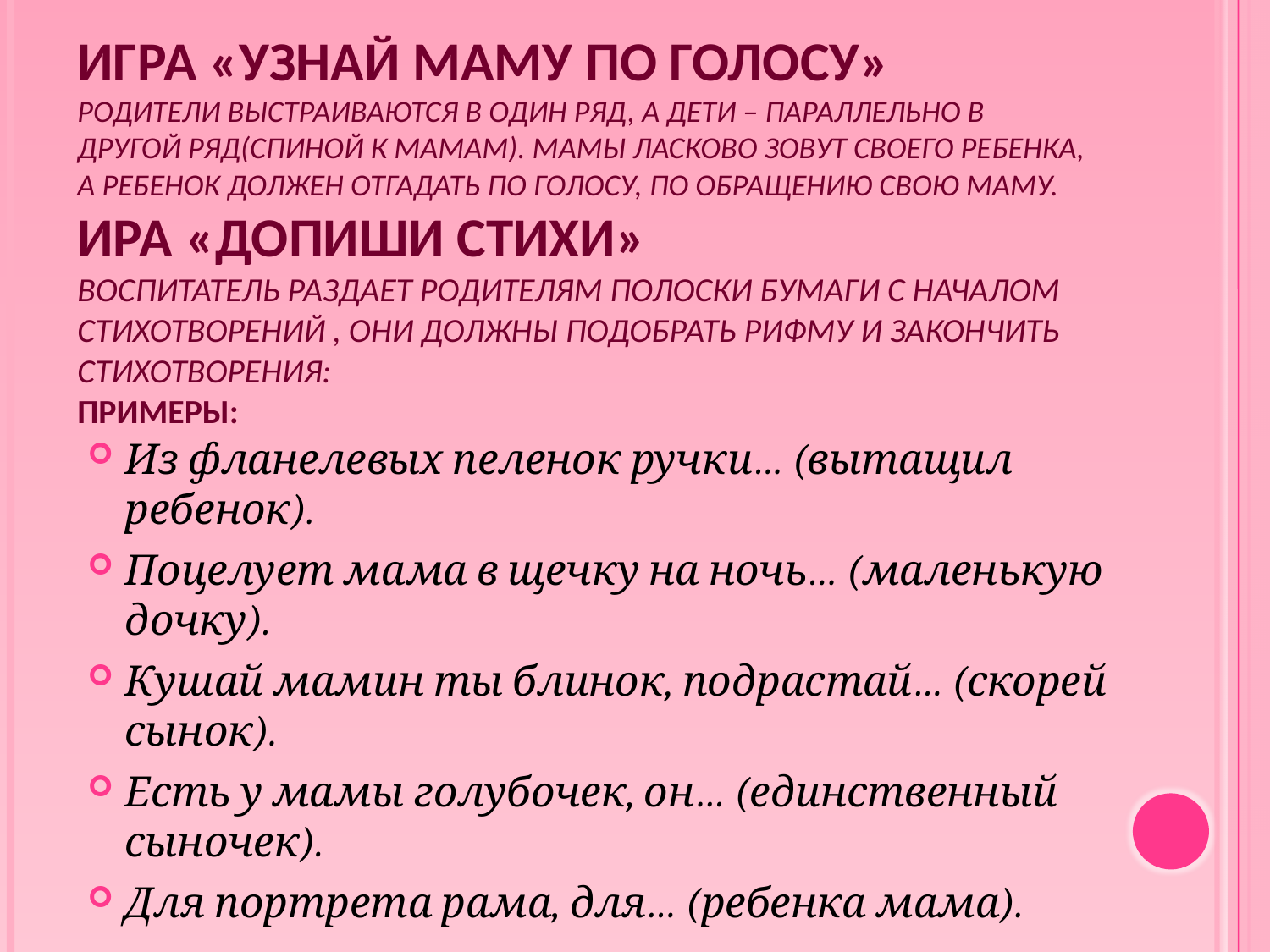

# Игра «Узнай маму по голосу» Родители выстраиваются в один ряд, а дети – параллельно в другой ряд(спиной к мамам). Мамы ласково зовут своего ребенка, а ребенок должен отгадать по голосу, по обращению свою маму. Ира «Допиши стихи» Воспитатель раздает родителям полоски бумаги с началом стихотворений , они должны подобрать рифму и закончить стихотворения: ПРИМЕРЫ:
Из фланелевых пеленок ручки… (вытащил ребенок).
Поцелует мама в щечку на ночь… (маленькую дочку).
Кушай мамин ты блинок, подрастай… (скорей сынок).
Есть у мамы голубочек, он… (единственный сыночек).
Для портрета рама, для… (ребенка мама).